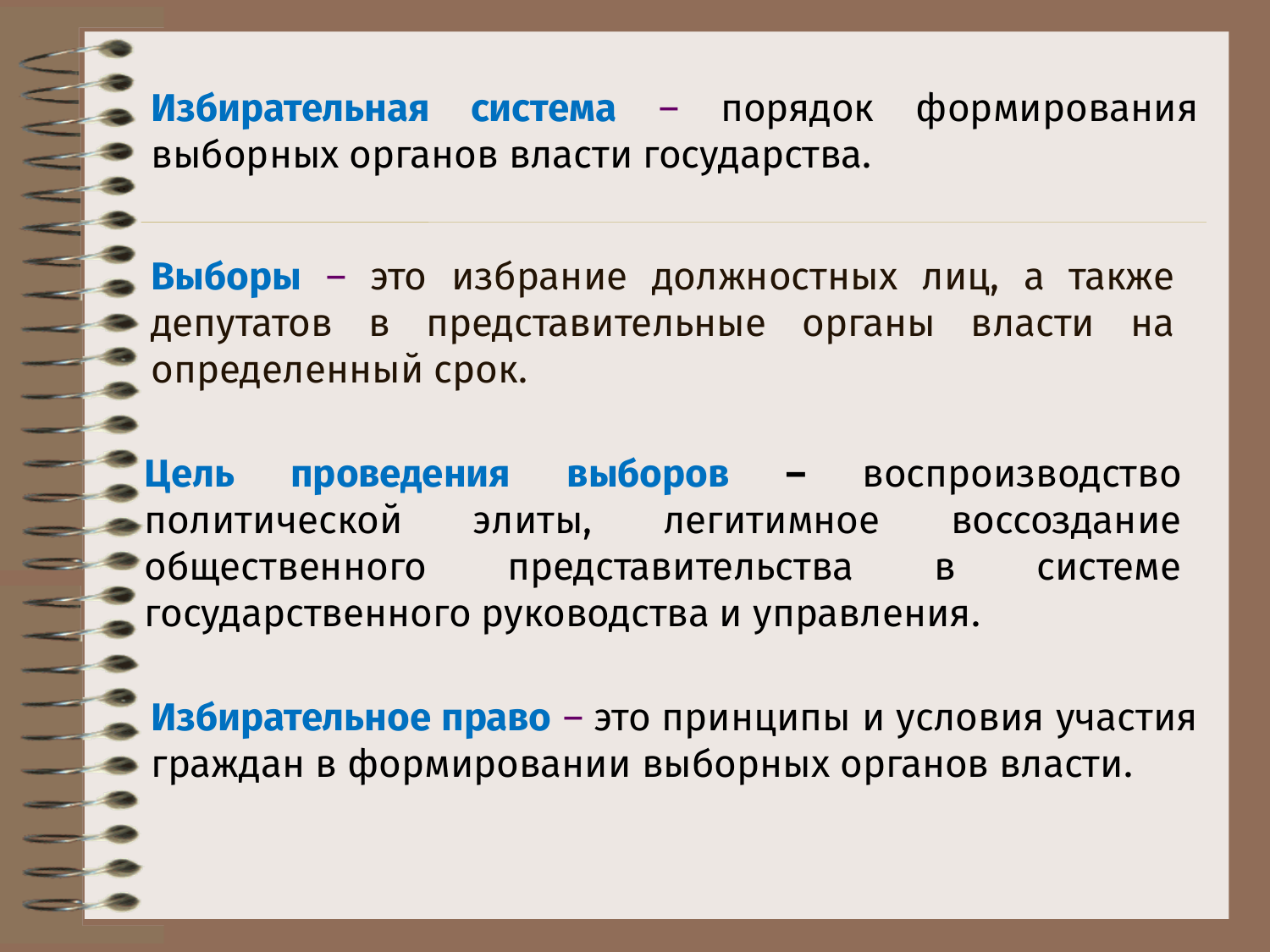

Избирательная система – порядок формирования выборных органов власти государства.
Выборы – это избрание должностных лиц, а также депутатов в представительные органы власти на определенный срок.
Цель проведения выборов – воспроизводство политической элиты, легитимное воссоздание общественного представительства в системе государственного руководства и управления.
Избирательное право – это принципы и условия участия граждан в формировании выборных органов власти.